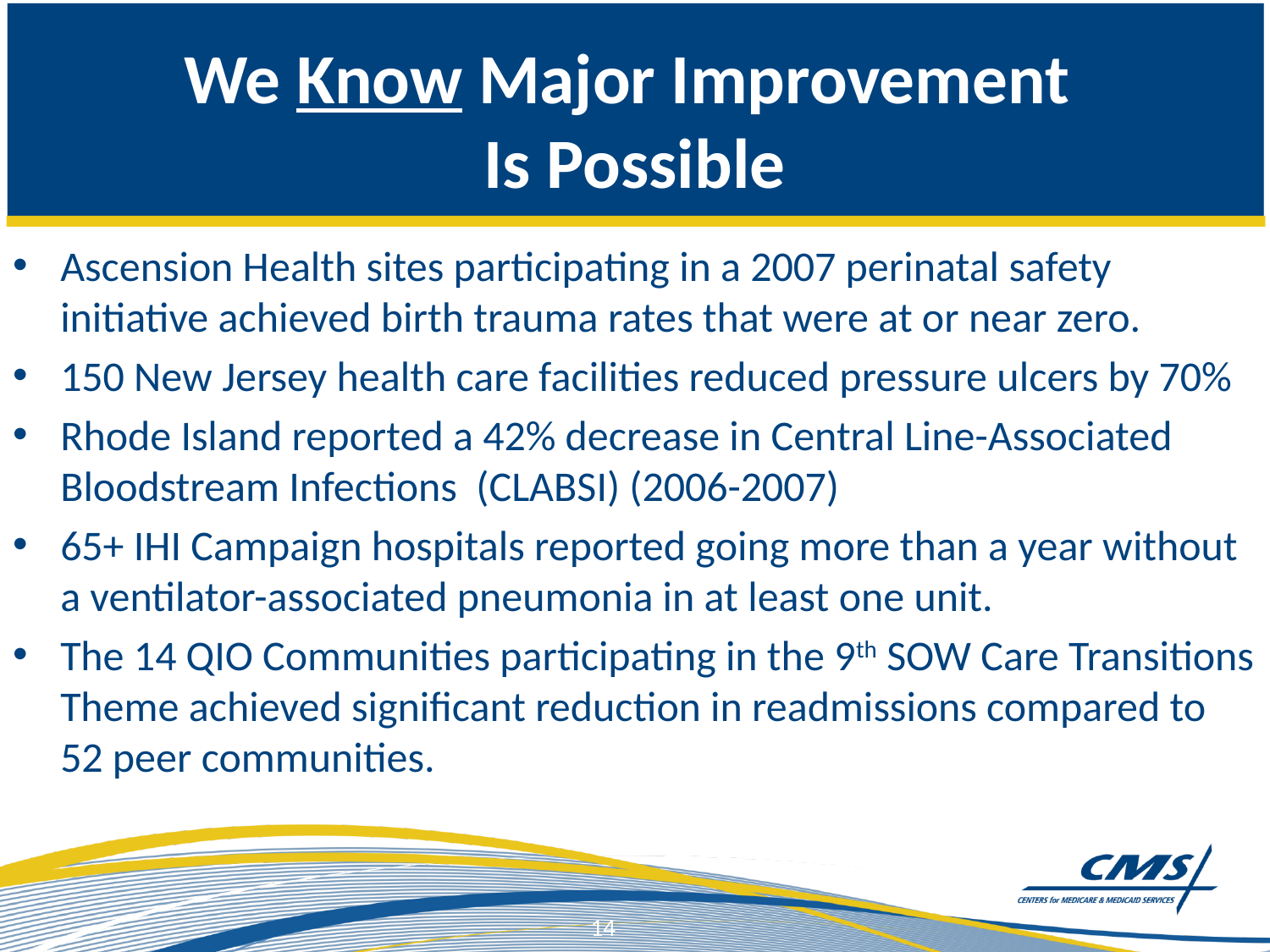

# We Know Major Improvement Is Possible
Ascension Health sites participating in a 2007 perinatal safety initiative achieved birth trauma rates that were at or near zero.
150 New Jersey health care facilities reduced pressure ulcers by 70%
Rhode Island reported a 42% decrease in Central Line-Associated Bloodstream Infections  (CLABSI) (2006-2007)
65+ IHI Campaign hospitals reported going more than a year without a ventilator-associated pneumonia in at least one unit.
The 14 QIO Communities participating in the 9th SOW Care Transitions Theme achieved significant reduction in readmissions compared to 52 peer communities.
14